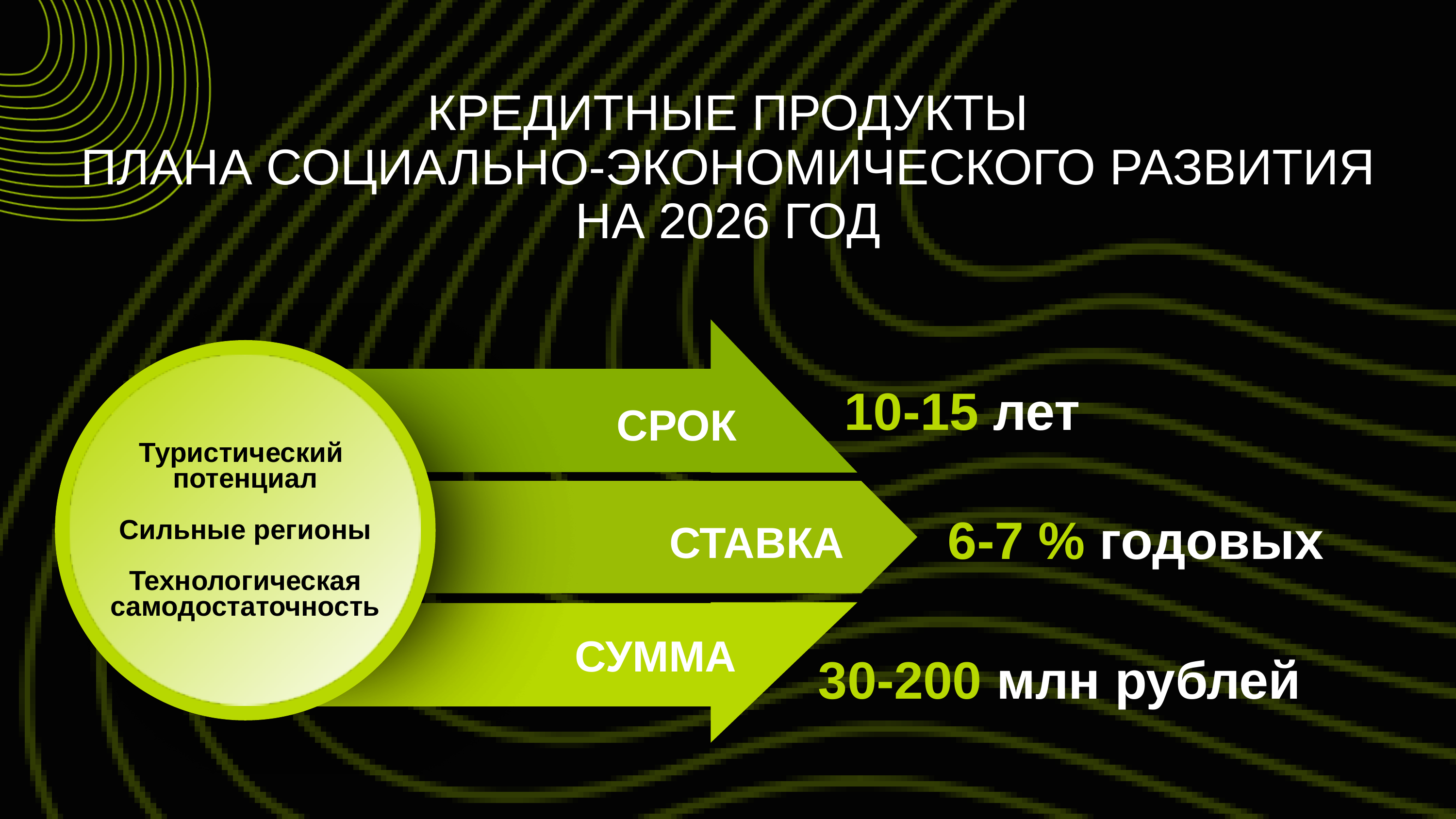

КРЕДИТНЫЕ ПРОДУКТЫ
ПЛАНА СОЦИАЛЬНО-ЭКОНОМИЧЕСКОГО РАЗВИТИЯ НА 2026 ГОД

10-15 лет

СРОК
Туристический
потенциал

Сильные регионы

Технологическая самодостаточность

6-7 % годовых
СТАВКА

СУММА
30-200 млн рублей